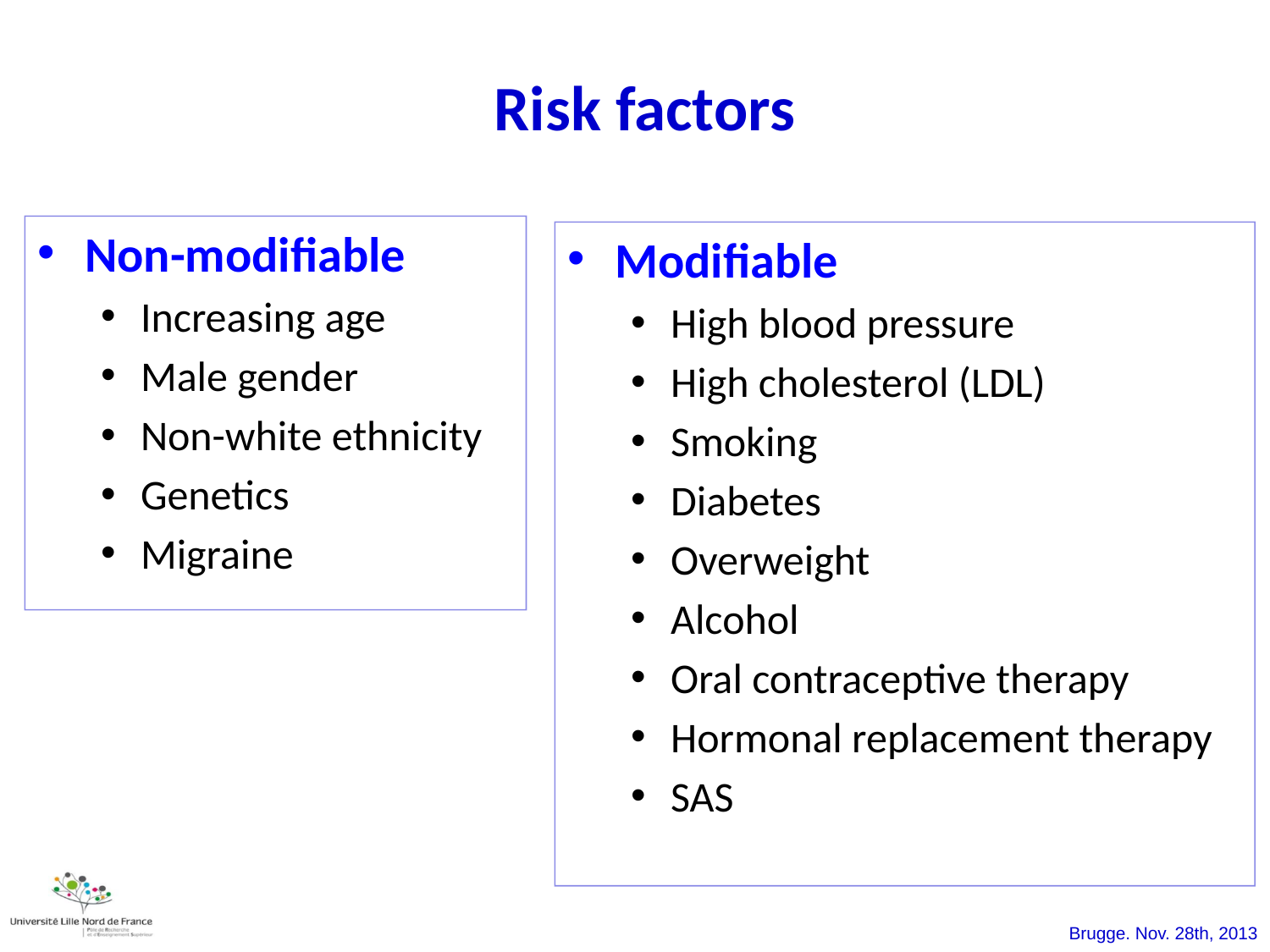

Risk factors
Non-modifiable
Increasing age
Male gender
Non-white ethnicity
Genetics
Migraine
Modifiable
High blood pressure
High cholesterol (LDL)
Smoking
Diabetes
Overweight
Alcohol
Oral contraceptive therapy
Hormonal replacement therapy
SAS